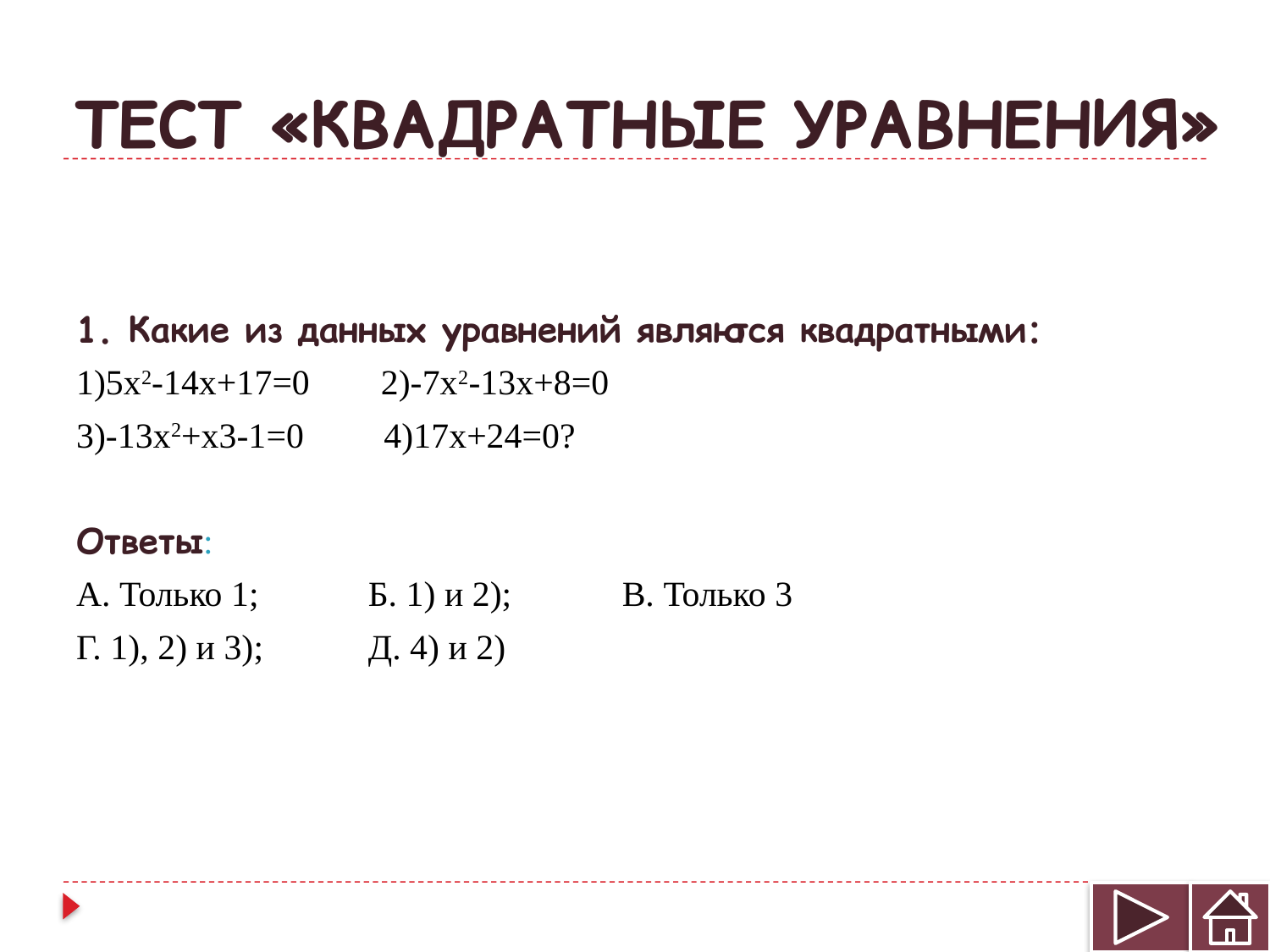

# ТЕСТ «КВАДРАТНЫЕ УРАВНЕНИЯ»

1. Какие из данных уравнений являются квадратными:
1)5х2-14х+17=0        2)-7х2-13х+8=0
3)-13х2+х3-1=0         4)17х+24=0?

Ответы:
А. Только 1; 	Б. 1) и 2);	В. Только 3
Г. 1), 2) и 3); 	Д. 4) и 2)